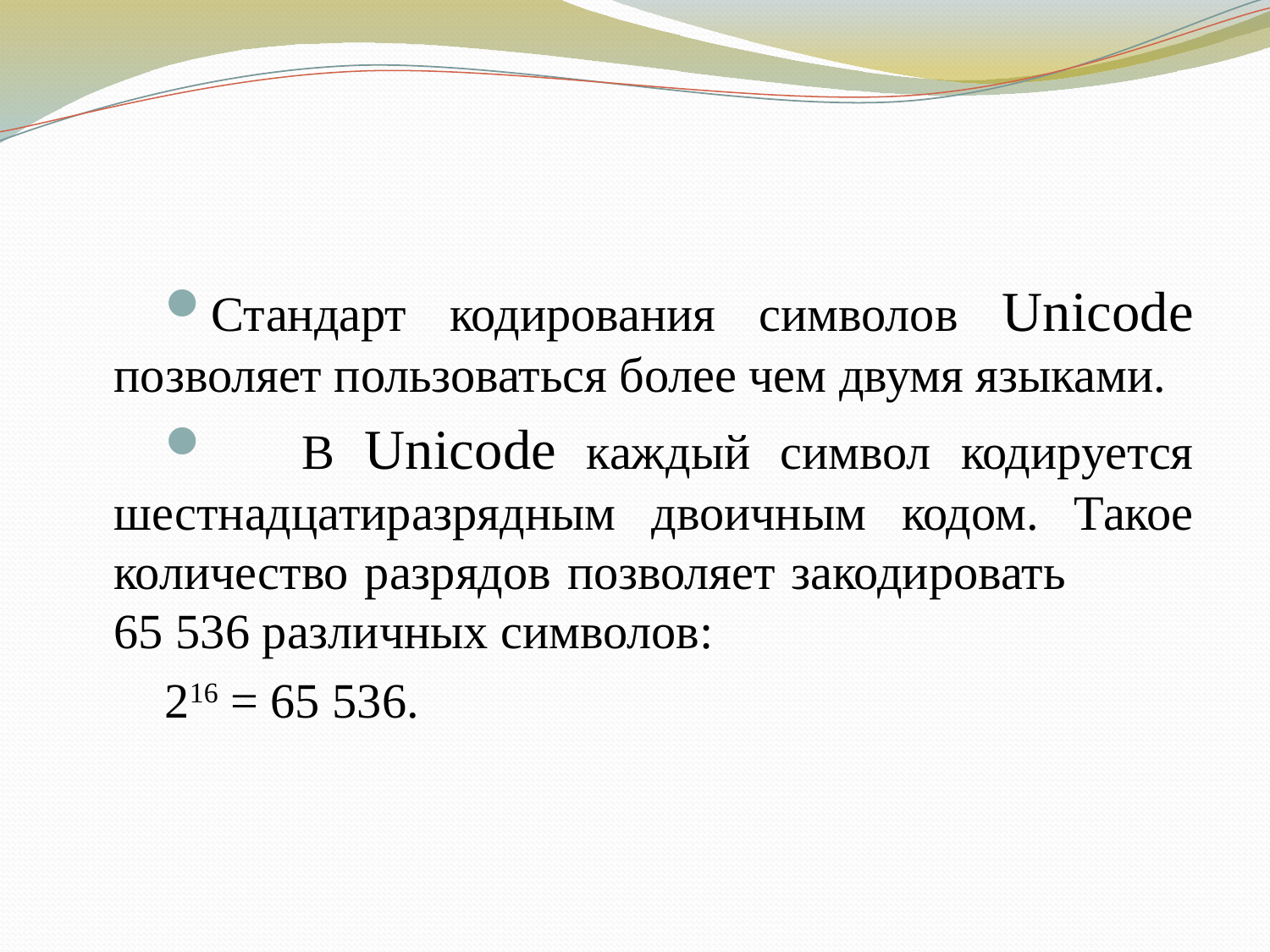

Стандарт кодирования символов Unicode позволяет пользоваться более чем двумя языками.
   В Unicode каждый символ кодируется шестнадцатиразрядным двоичным кодом. Такое количество разрядов позволяет закодировать         65 536 различных символов:
216 = 65 536.